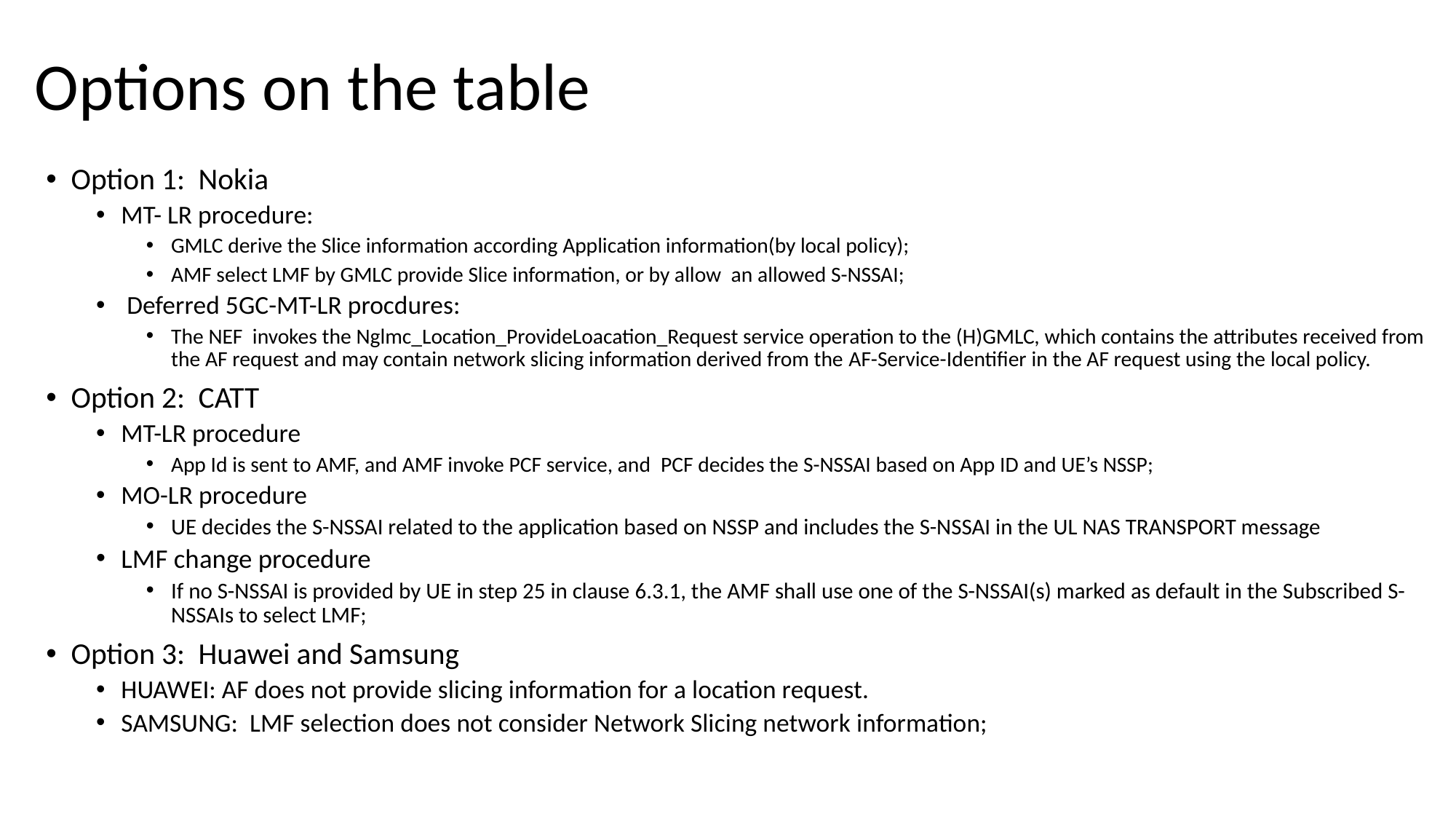

# Options on the table
Option 1:  Nokia
MT- LR procedure:
GMLC derive the Slice information according Application information(by local policy);
AMF select LMF by GMLC provide Slice information, or by allow  an allowed S-NSSAI;
 Deferred 5GC-MT-LR procdures:
The NEF  invokes the Nglmc_Location_ProvideLoacation_Request service operation to the (H)GMLC, which contains the attributes received from the AF request and may contain network slicing information derived from the AF-Service-Identifier in the AF request using the local policy.
Option 2:  CATT
MT-LR procedure
App Id is sent to AMF, and AMF invoke PCF service, and  PCF decides the S-NSSAI based on App ID and UE’s NSSP;
MO-LR procedure
UE decides the S-NSSAI related to the application based on NSSP and includes the S-NSSAI in the UL NAS TRANSPORT message
LMF change procedure
If no S-NSSAI is provided by UE in step 25 in clause 6.3.1, the AMF shall use one of the S-NSSAI(s) marked as default in the Subscribed S-NSSAIs to select LMF;
Option 3:  Huawei and Samsung
HUAWEI: AF does not provide slicing information for a location request.
SAMSUNG:  LMF selection does not consider Network Slicing network information;